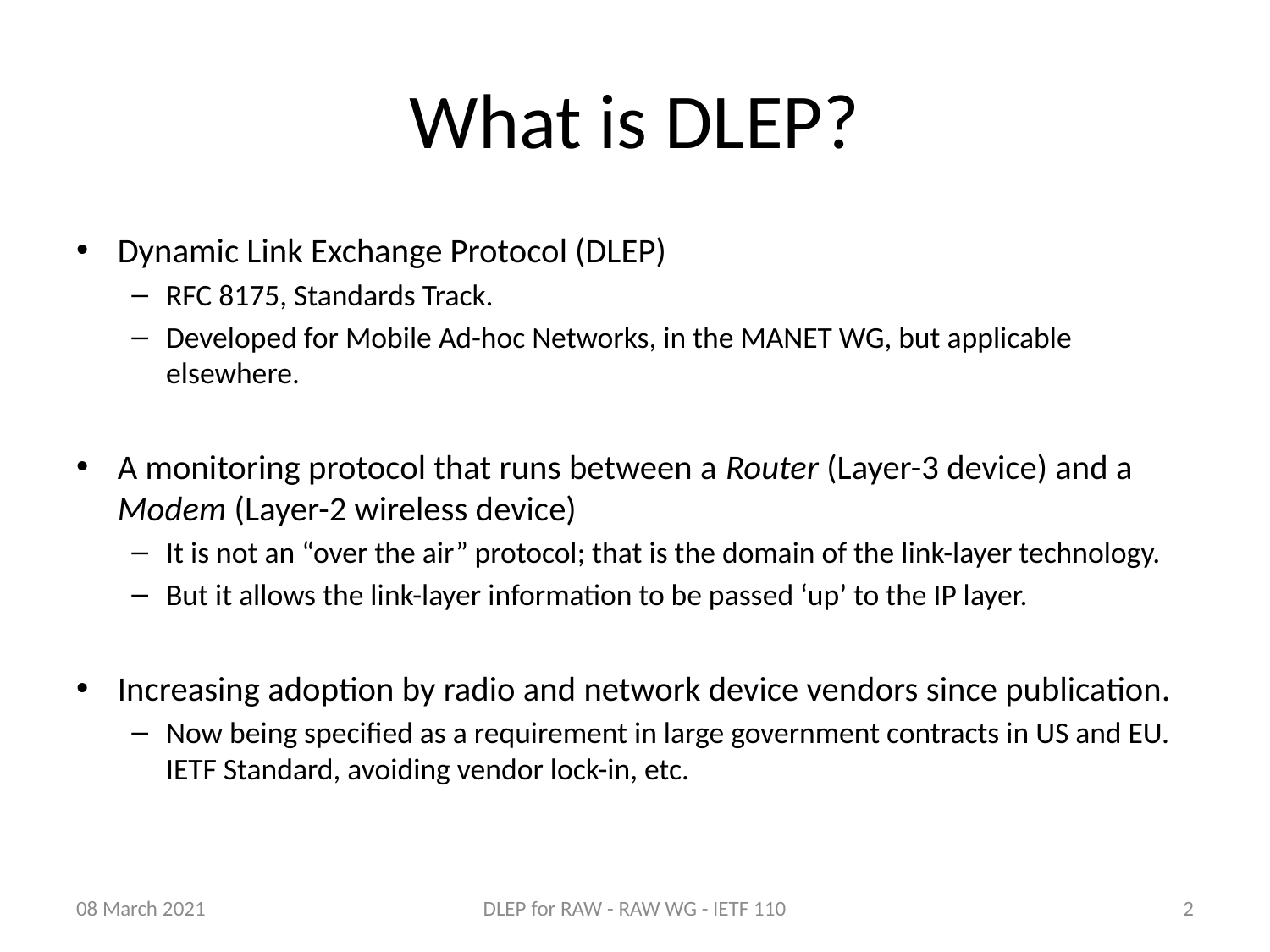

# What is DLEP?
Dynamic Link Exchange Protocol (DLEP)
RFC 8175, Standards Track.
Developed for Mobile Ad-hoc Networks, in the MANET WG, but applicable elsewhere.

A monitoring protocol that runs between a Router (Layer-3 device) and a Modem (Layer-2 wireless device)
It is not an “over the air” protocol; that is the domain of the link-layer technology.
But it allows the link-layer information to be passed ‘up’ to the IP layer.

Increasing adoption by radio and network device vendors since publication.
Now being specified as a requirement in large government contracts in US and EU.  IETF Standard, avoiding vendor lock-in, etc.
08 March 2021
DLEP for RAW - RAW WG - IETF 110
2